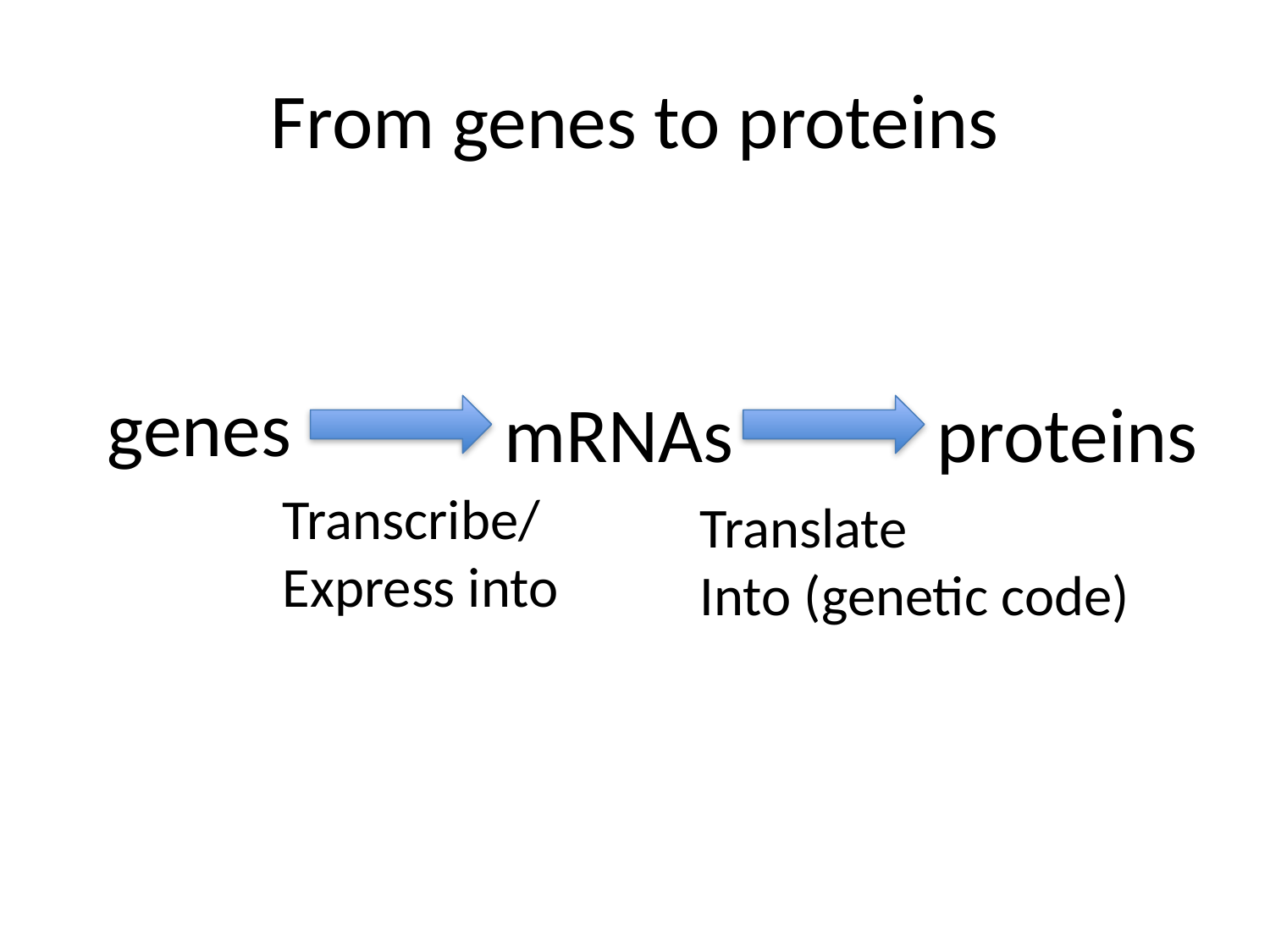

# From genes to proteins
genes
mRNAs
proteins

Transcribe/
Express into
Translate
Into (genetic code)